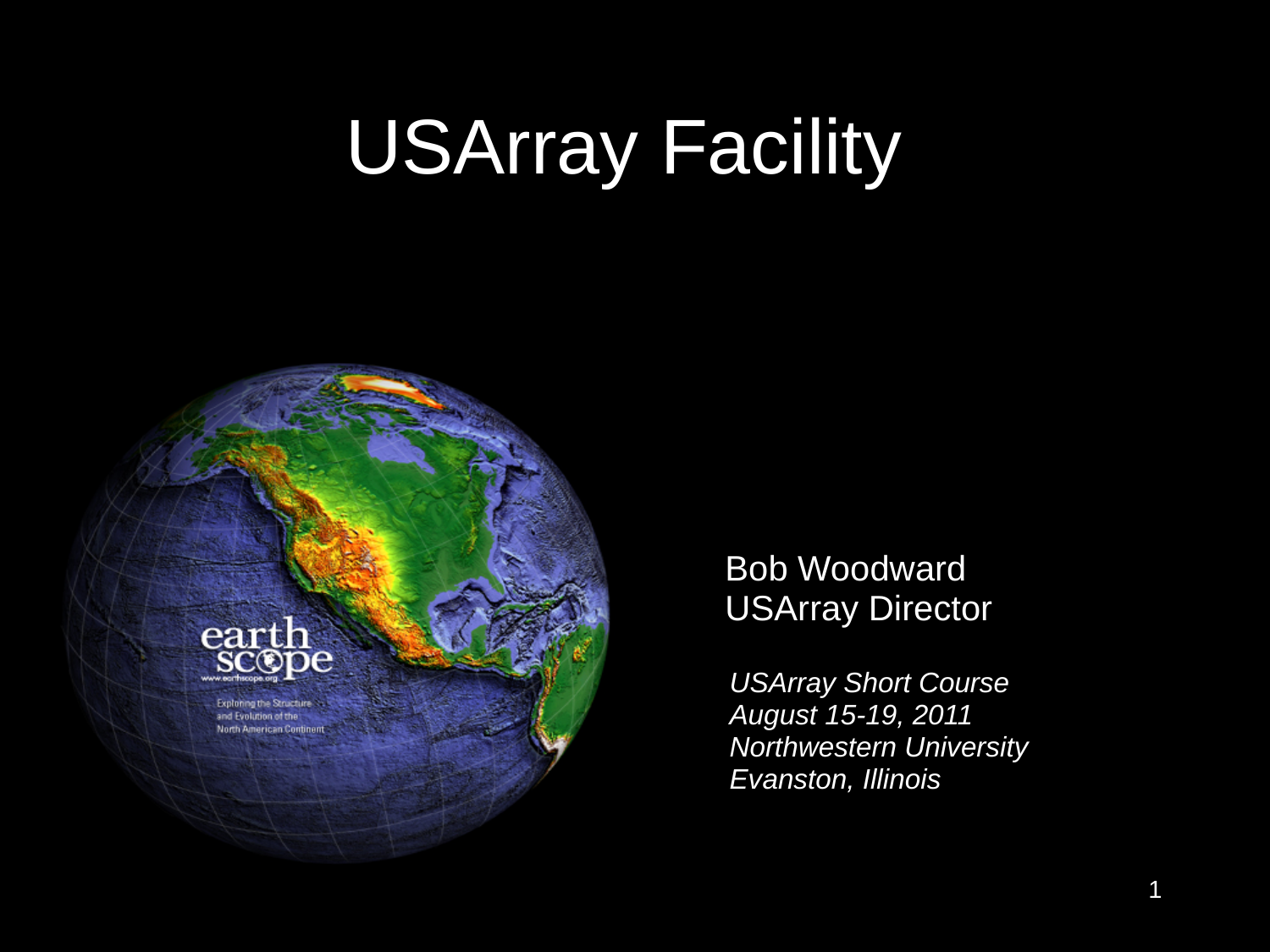

# USArray Facility
Bob Woodward
USArray Director
USArray Short Course
August 15-19, 2011
Northwestern University
Evanston, Illinois
1